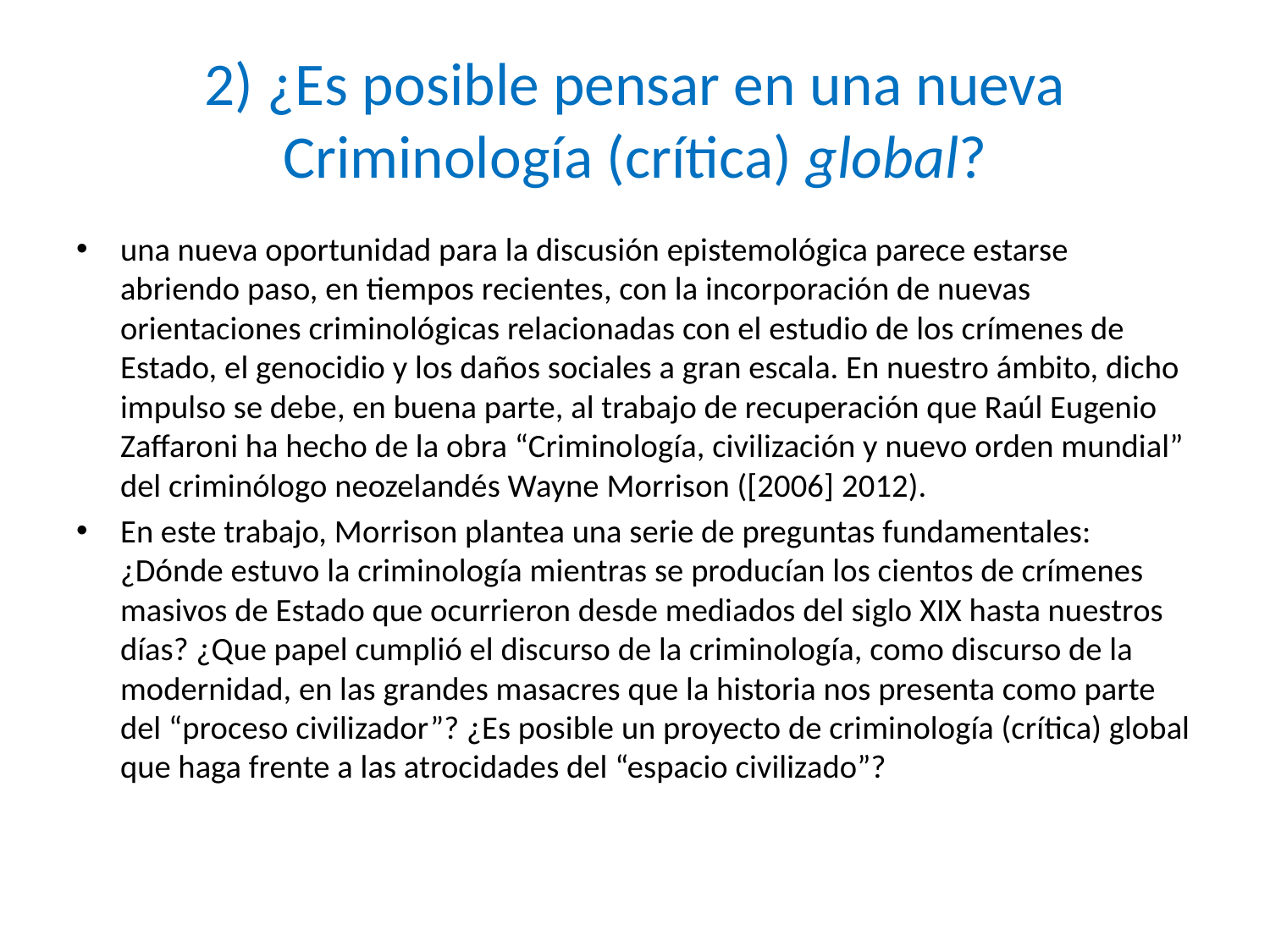

# 2) ¿Es posible pensar en una nueva Criminología (crítica) global?
una nueva oportunidad para la discusión epistemológica parece estarse abriendo paso, en tiempos recientes, con la incorporación de nuevas orientaciones criminológicas relacionadas con el estudio de los crímenes de Estado, el genocidio y los daños sociales a gran escala. En nuestro ámbito, dicho impulso se debe, en buena parte, al trabajo de recuperación que Raúl Eugenio Zaffaroni ha hecho de la obra “Criminología, civilización y nuevo orden mundial” del criminólogo neozelandés Wayne Morrison ([2006] 2012).
En este trabajo, Morrison plantea una serie de preguntas fundamentales: ¿Dónde estuvo la criminología mientras se producían los cientos de crímenes masivos de Estado que ocurrieron desde mediados del siglo XIX hasta nuestros días? ¿Que papel cumplió el discurso de la criminología, como discurso de la modernidad, en las grandes masacres que la historia nos presenta como parte del “proceso civilizador”? ¿Es posible un proyecto de criminología (crítica) global que haga frente a las atrocidades del “espacio civilizado”?